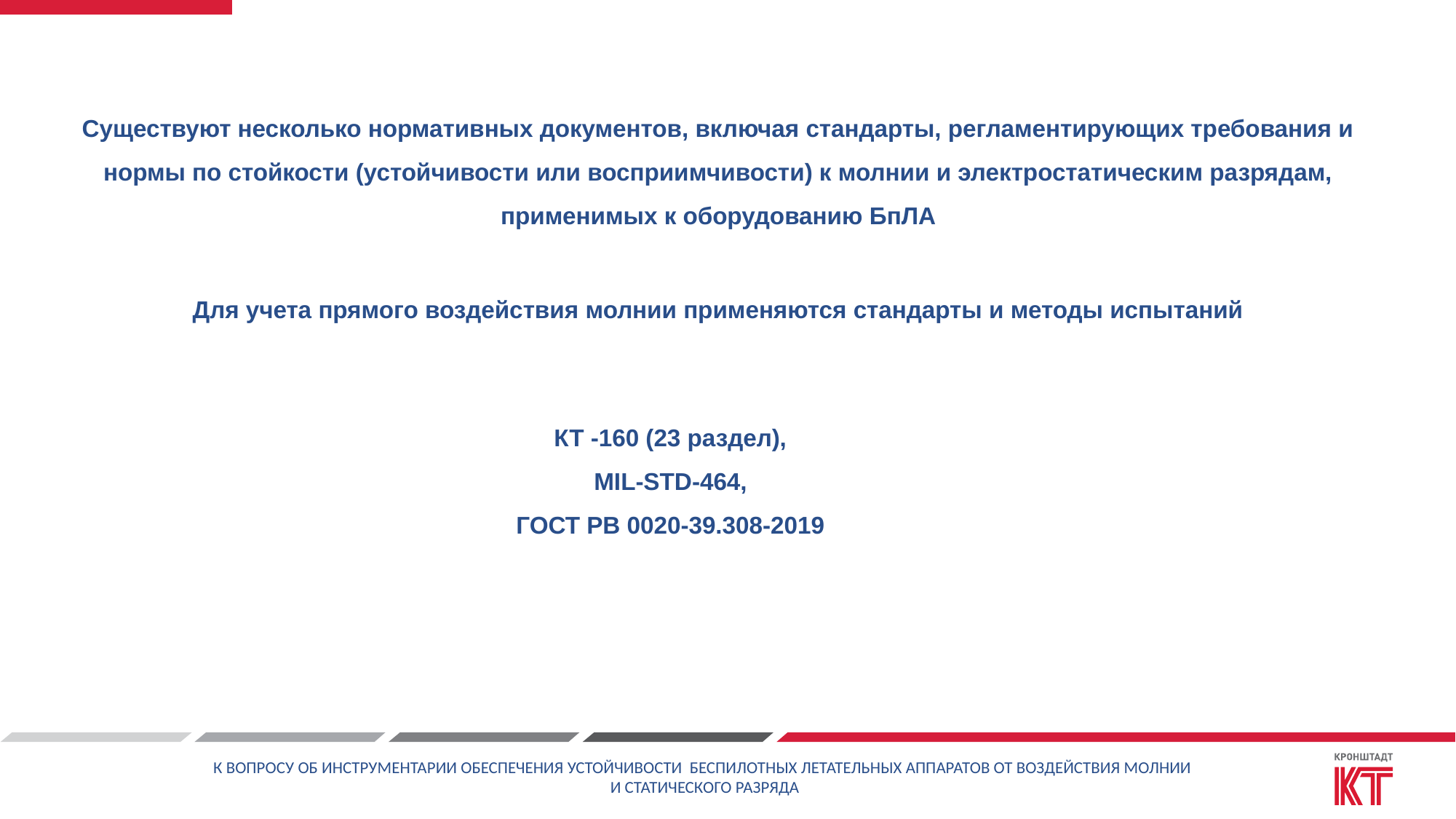

Существуют несколько нормативных документов, включая стандарты, регламентирующих требования и нормы по стойкости (устойчивости или восприимчивости) к молнии и электростатическим разрядам, применимых к оборудованию БпЛА
Для учета прямого воздействия молнии применяются стандарты и методы испытаний
КТ -160 (23 раздел),
MIL-STD-464,
ГОСТ РВ 0020-39.308-2019
К ВОПРОСУ ОБ ИНСТРУМЕНТАРИИ ОБЕСПЕЧЕНИЯ УСТОЙЧИВОСТИ  БЕСПИЛОТНЫХ ЛЕТАТЕЛЬНЫХ АППАРАТОВ ОТ ВОЗДЕЙСТВИЯ МОЛНИИ
И СТАТИЧЕСКОГО РАЗРЯДА